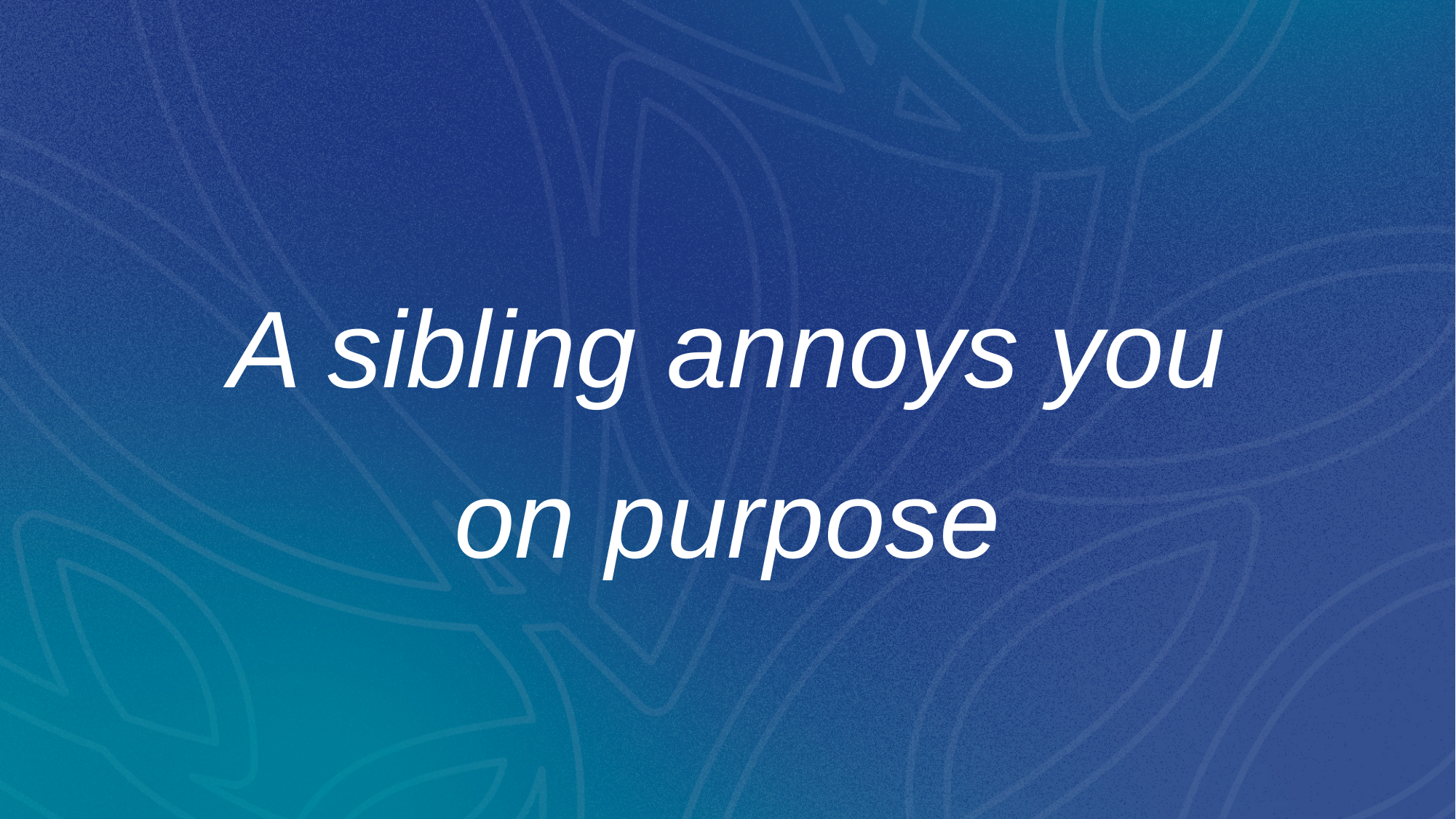

# A sibling annoys you on purpose​